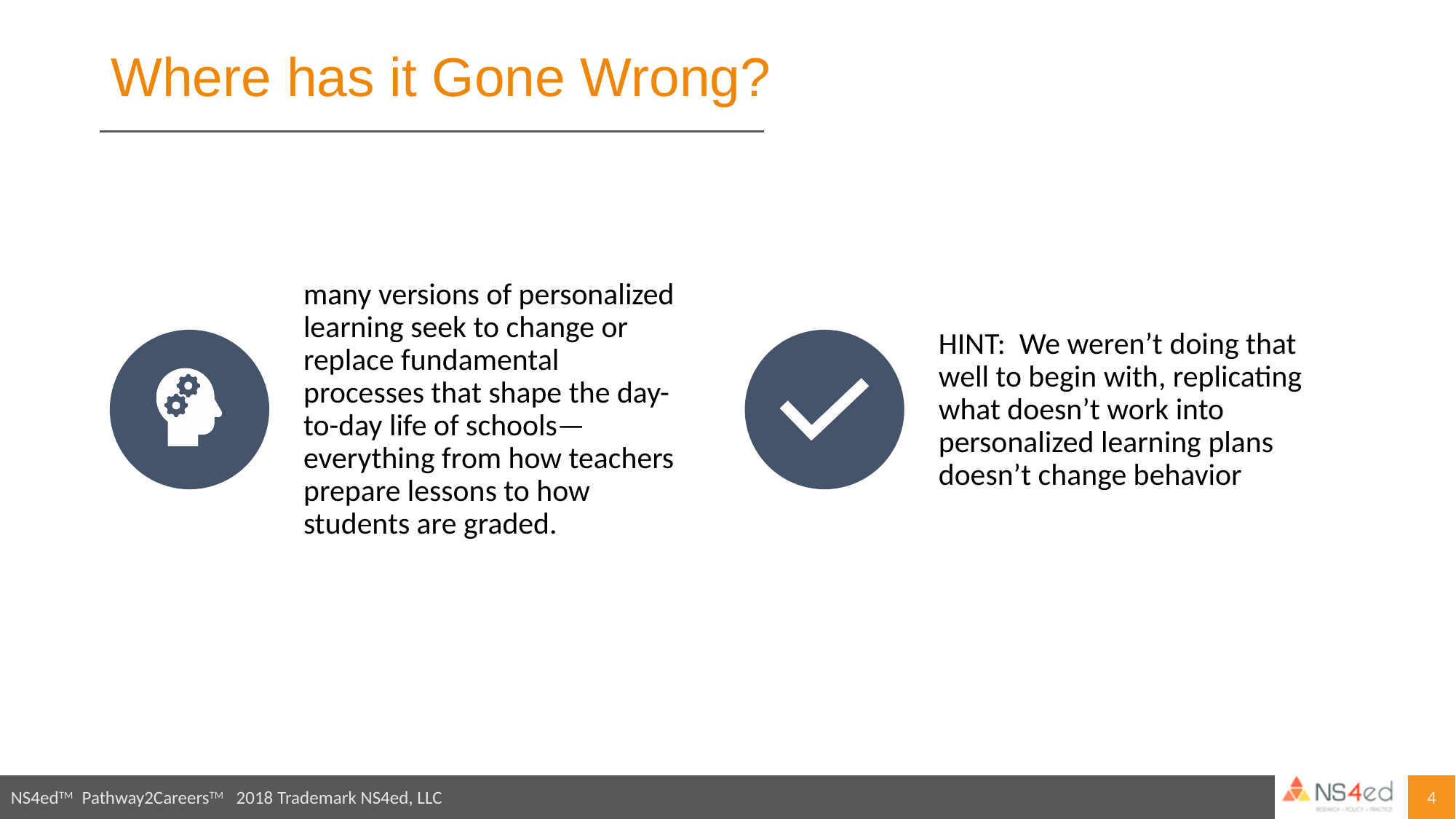

# Where has it Gone Wrong?
many versions of personalized learning seek to change or replace fundamental processes that shape the day-to-day life of schools—everything from how teachers prepare lessons to how students are graded.
HINT:  We weren’t doing that well to begin with, replicating what doesn’t work into personalized learning plans doesn’t change behavior